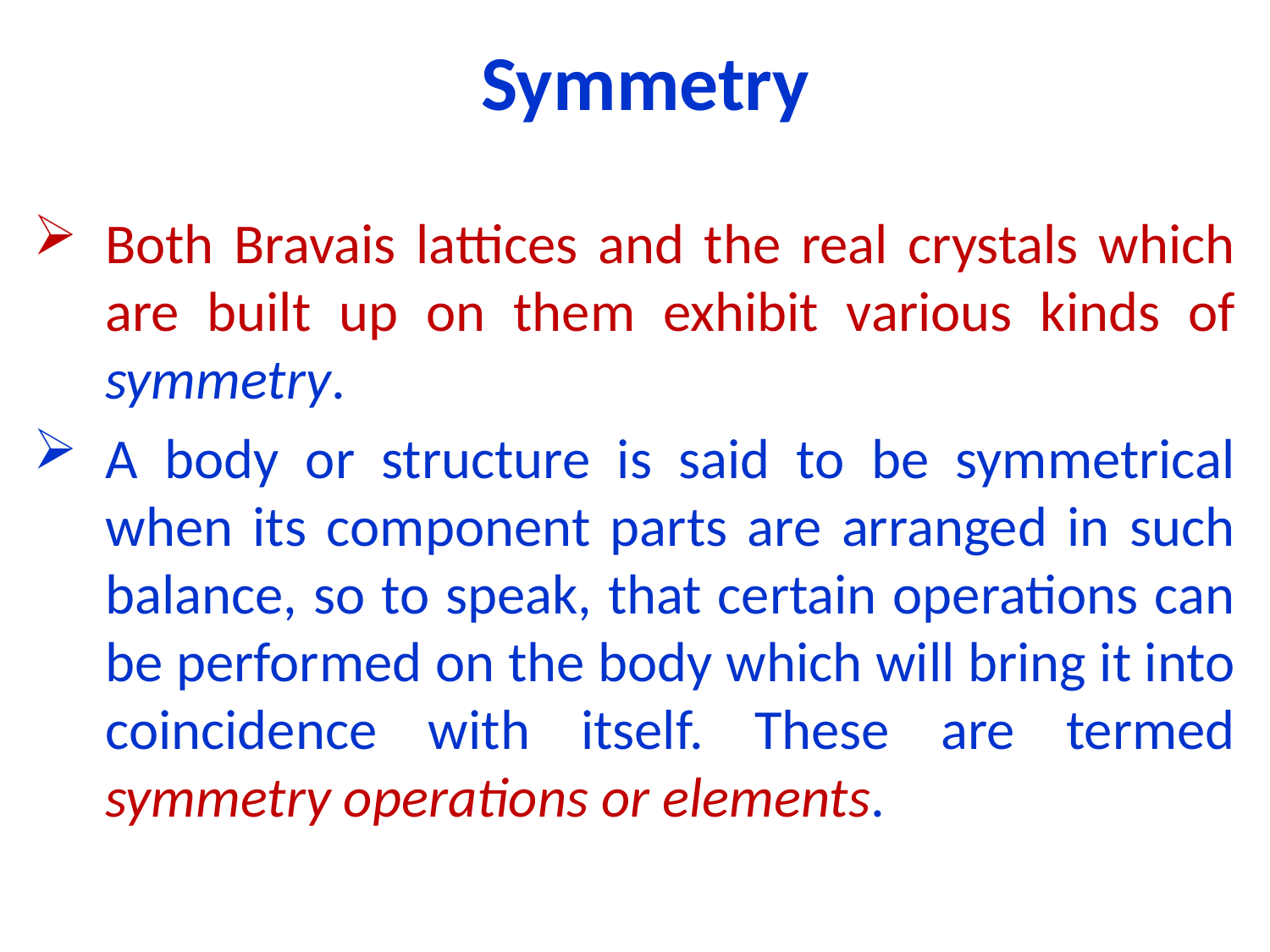

# Symmetry
Both Bravais lattices and the real crystals which are built up on them exhibit various kinds of symmetry.
A body or structure is said to be symmetrical when its component parts are arranged in such balance, so to speak, that certain operations can be performed on the body which will bring it into coincidence with itself. These are termed symmetry operations or elements.